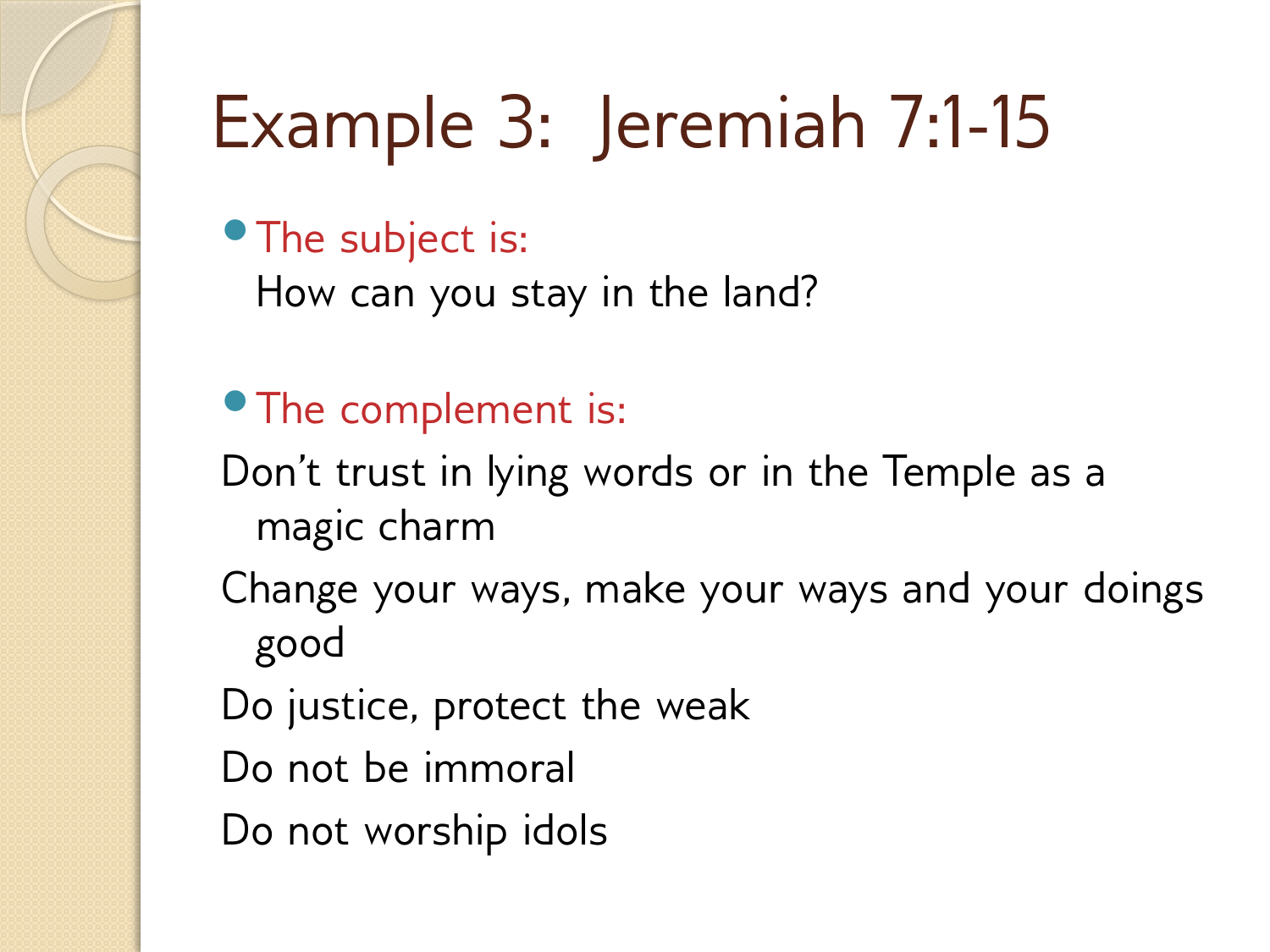

# Example 3:  Jeremiah 7:1-15
The subject is:
How can you stay in the land?
The complement is:
Don’t trust in lying words or in the Temple as a magic charm
Change your ways, make your ways and your doings good
Do justice, protect the weak
Do not be immoral
Do not worship idols